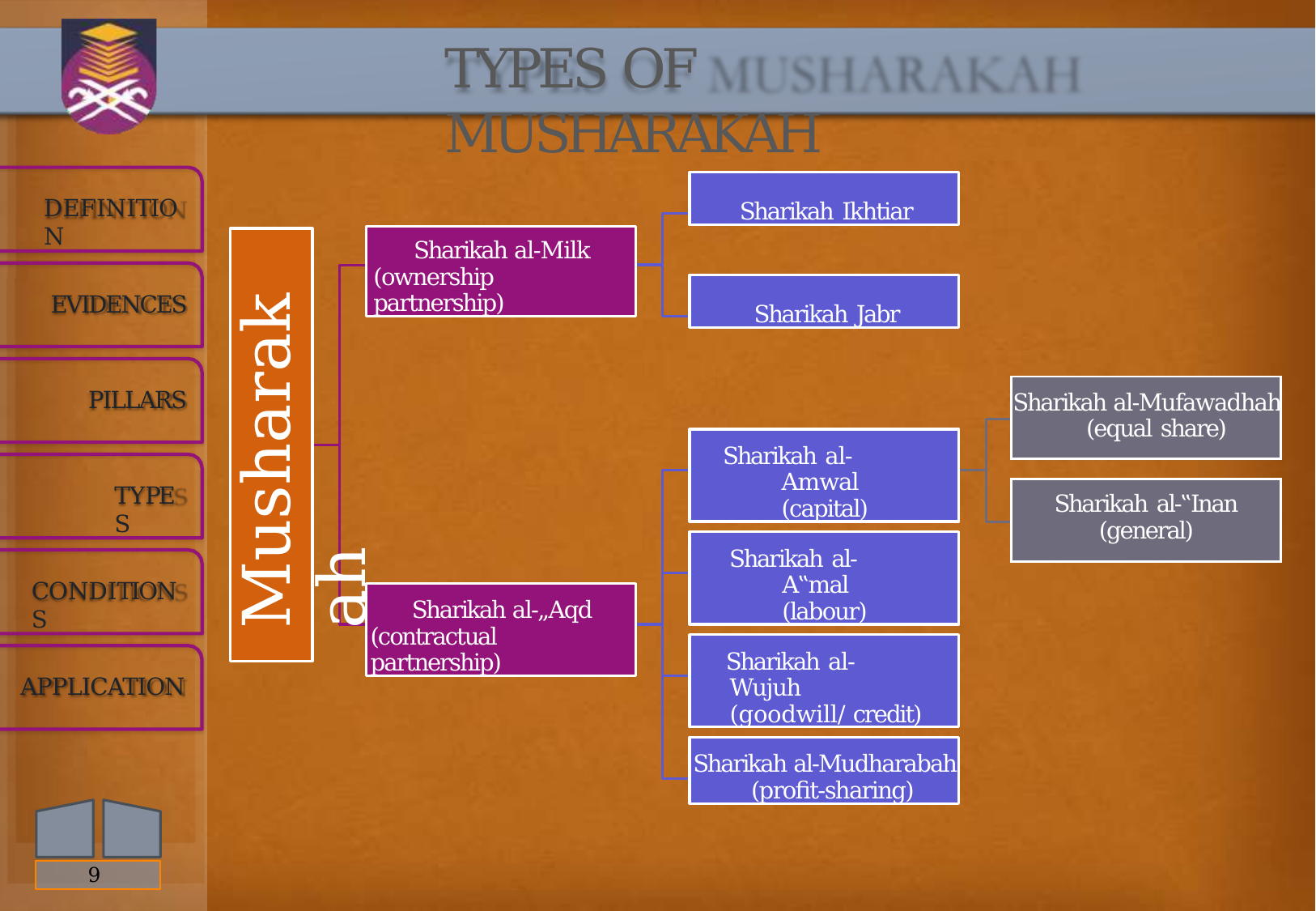

# TYPES OF MUSHARAKAH
Sharikah Ikhtiar
DEFINITION

Sharikah al-Milk  (ownership partnership)

Musharakah
Sharikah Jabr
EVIDENCES

|  | Sharikah al-Mufawadhah (equal share) |
| --- | --- |
|  |  |
|  | Sharikah al-‟Inan (general) |

PILLARS
Sharikah al-Amwal  (capital)

TYPES

Sharikah al-A‟mal  (labour)

CONDITIONS
Sharikah al-„Aqd  (contractual partnership)
Sharikah al-Wujuh  (goodwill/ credit)
APPLICATION
Sharikah al-Mudharabah  (profit-sharing)

9